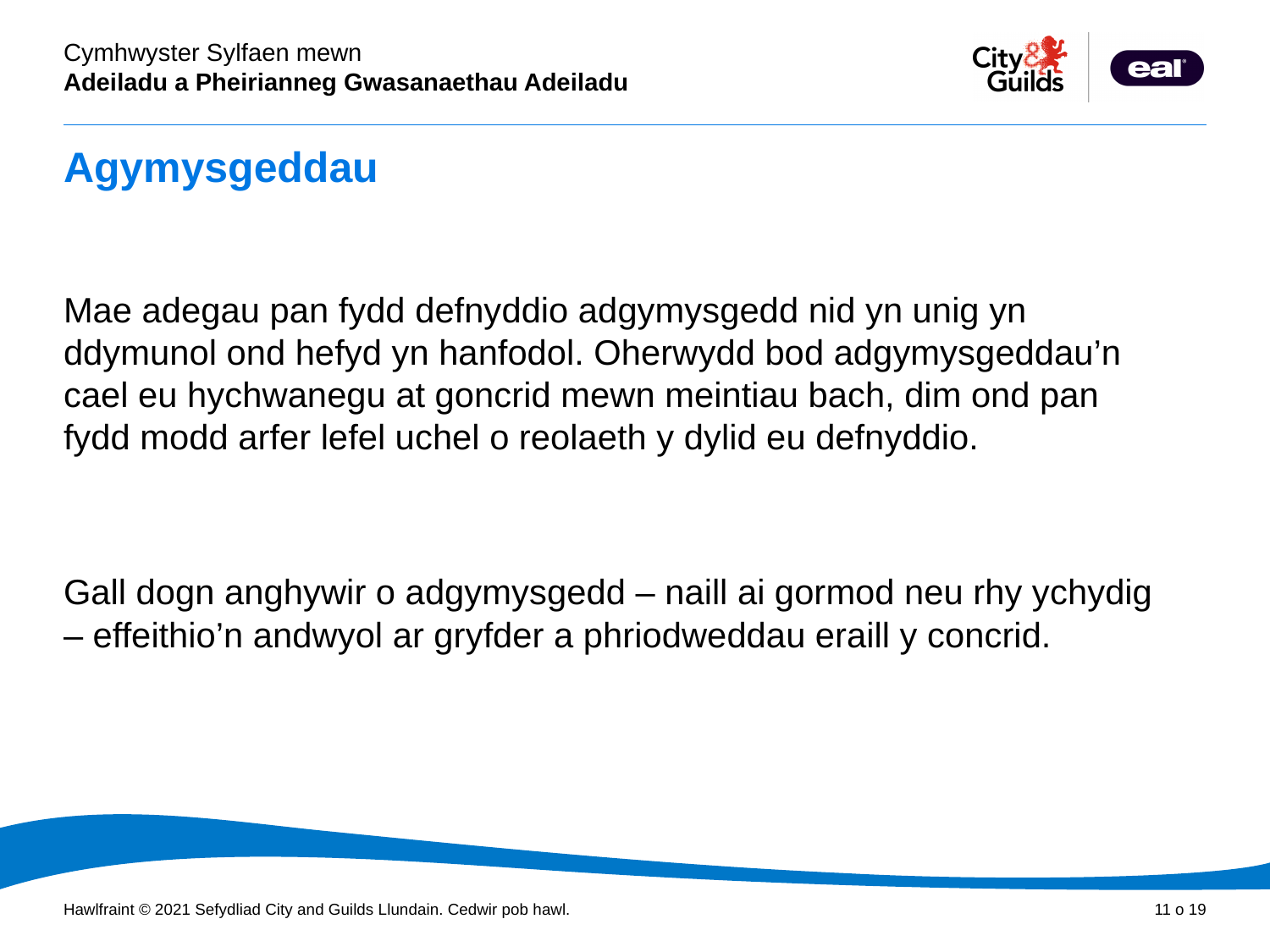

# Agymysgeddau

Mae adegau pan fydd defnyddio adgymysgedd nid yn unig yn ddymunol ond hefyd yn hanfodol. Oherwydd bod adgymysgeddau’n cael eu hychwanegu at goncrid mewn meintiau bach, dim ond pan fydd modd arfer lefel uchel o reolaeth y dylid eu defnyddio.

Gall dogn anghywir o adgymysgedd – naill ai gormod neu rhy ychydig – effeithio’n andwyol ar gryfder a phriodweddau eraill y concrid.